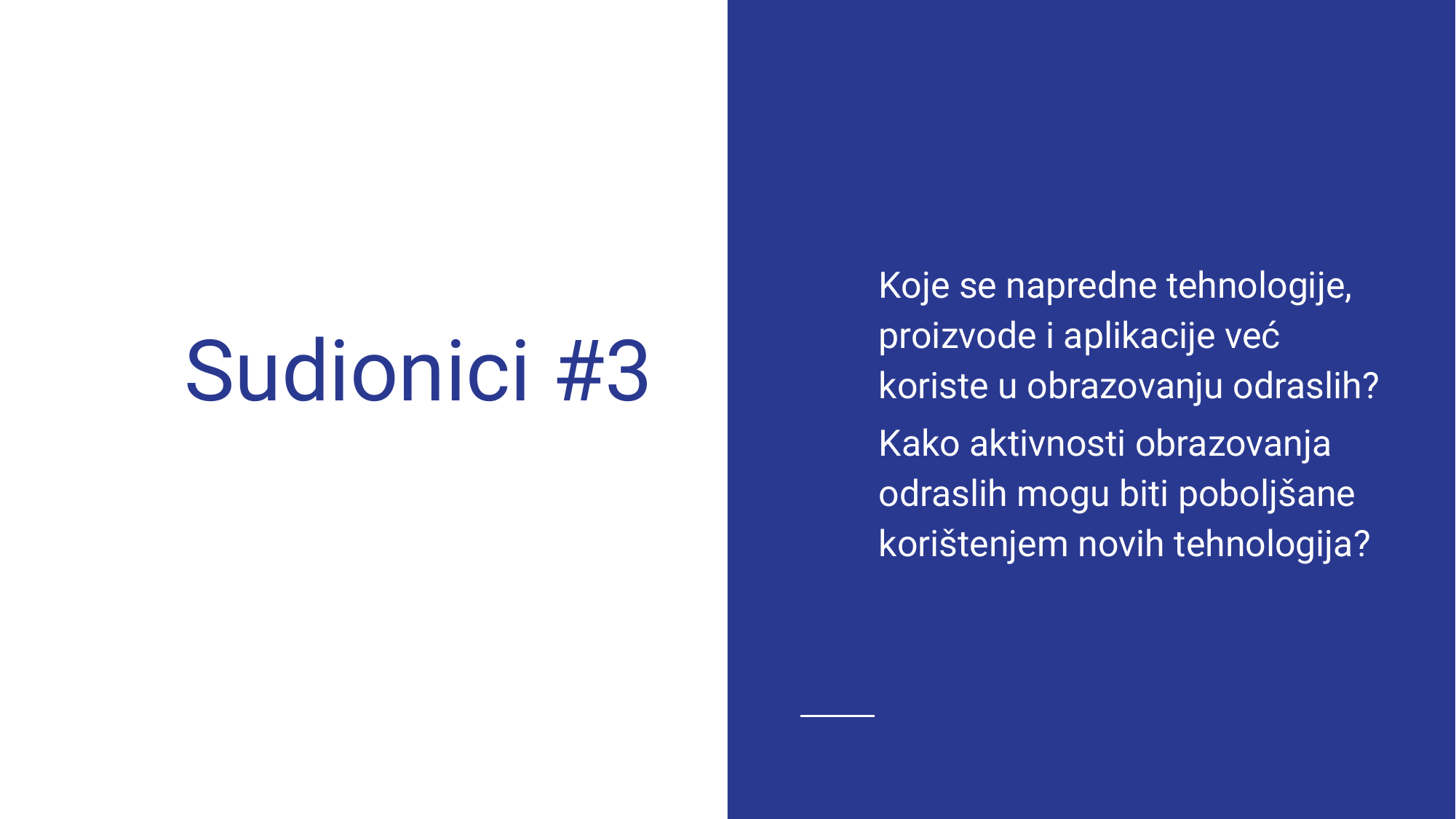

Koje se napredne tehnologije, proizvode i aplikacije već koriste u obrazovanju odraslih?
Kako aktivnosti obrazovanja odraslih mogu biti poboljšane korištenjem novih tehnologija?
# Sudionici #3